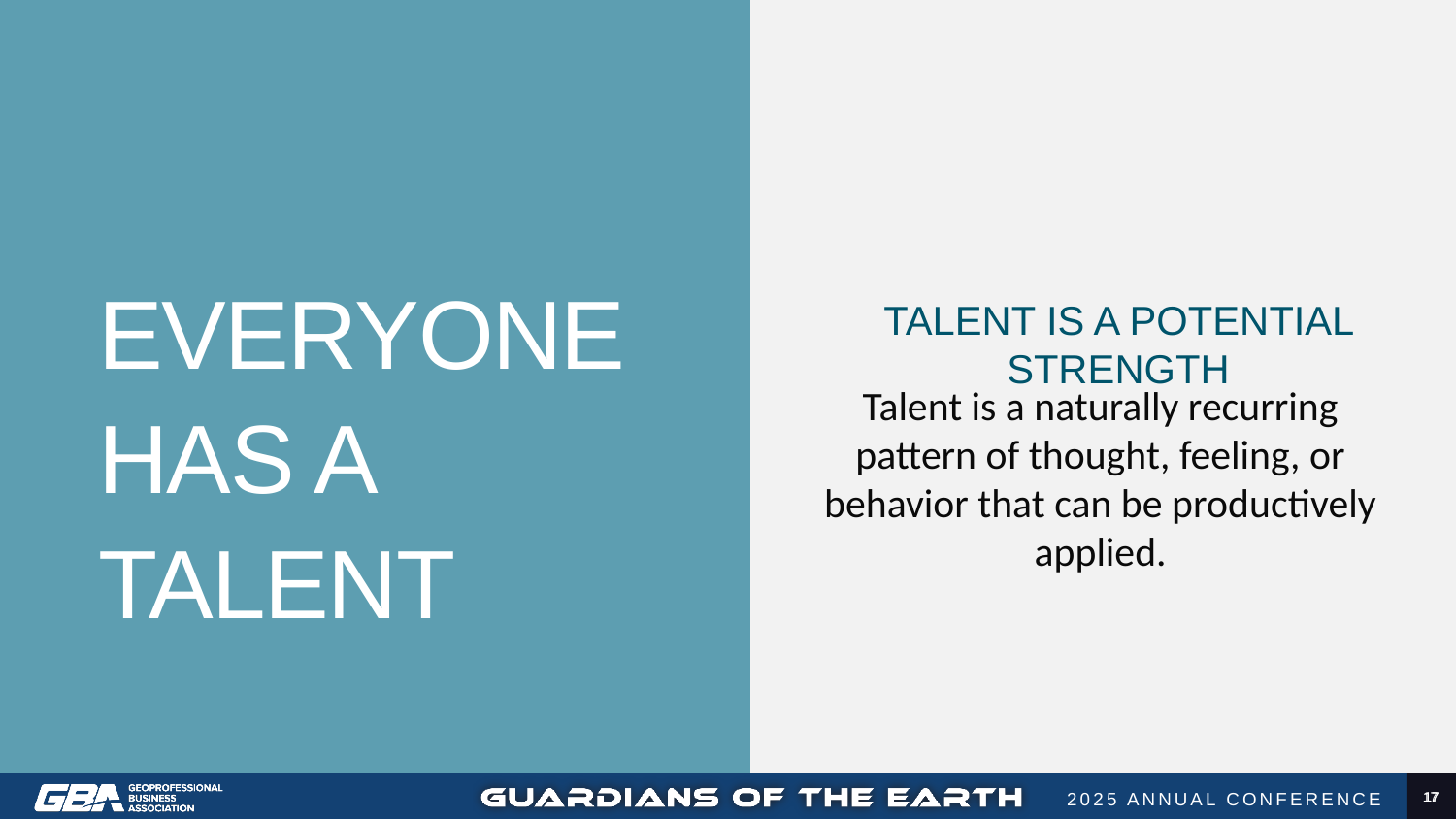

TALENT IS A POTENTIAL STRENGTH
Talent is a naturally recurring pattern of thought, feeling, or behavior that can be productively applied.
EVERYONE HAS A TALENT
17
17
17